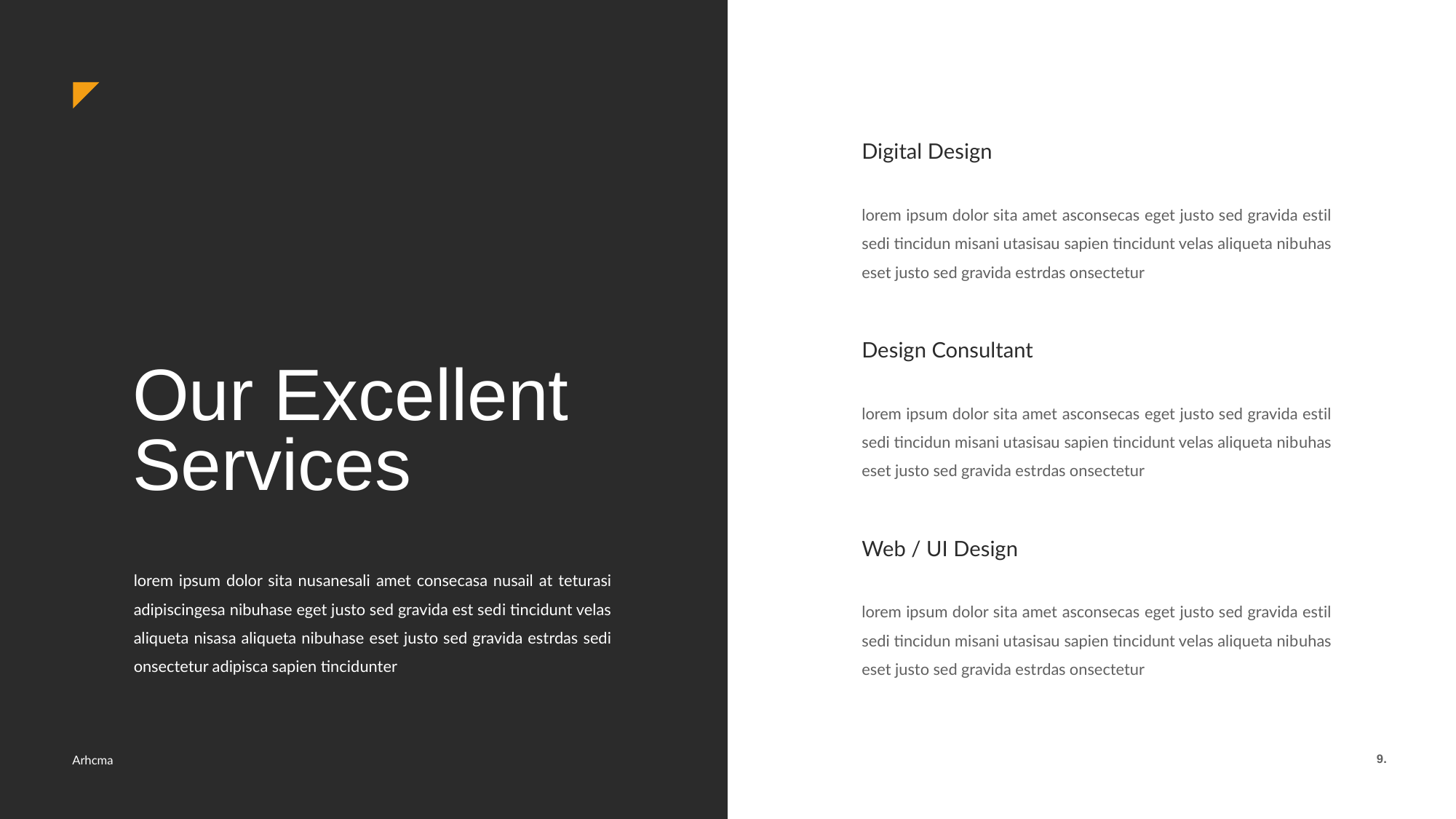

Digital Design
lorem ipsum dolor sita amet asconsecas eget justo sed gravida estil sedi tincidun misani utasisau sapien tincidunt velas aliqueta nibuhas eset justo sed gravida estrdas onsectetur
Design Consultant
lorem ipsum dolor sita amet asconsecas eget justo sed gravida estil sedi tincidun misani utasisau sapien tincidunt velas aliqueta nibuhas eset justo sed gravida estrdas onsectetur
Web / UI Design
lorem ipsum dolor sita amet asconsecas eget justo sed gravida estil sedi tincidun misani utasisau sapien tincidunt velas aliqueta nibuhas eset justo sed gravida estrdas onsectetur
Our Excellent Services
lorem ipsum dolor sita nusanesali amet consecasa nusail at teturasi adipiscingesa nibuhase eget justo sed gravida est sedi tincidunt velas aliqueta nisasa aliqueta nibuhase eset justo sed gravida estrdas sedi onsectetur adipisca sapien tincidunter
9.
Arhcma